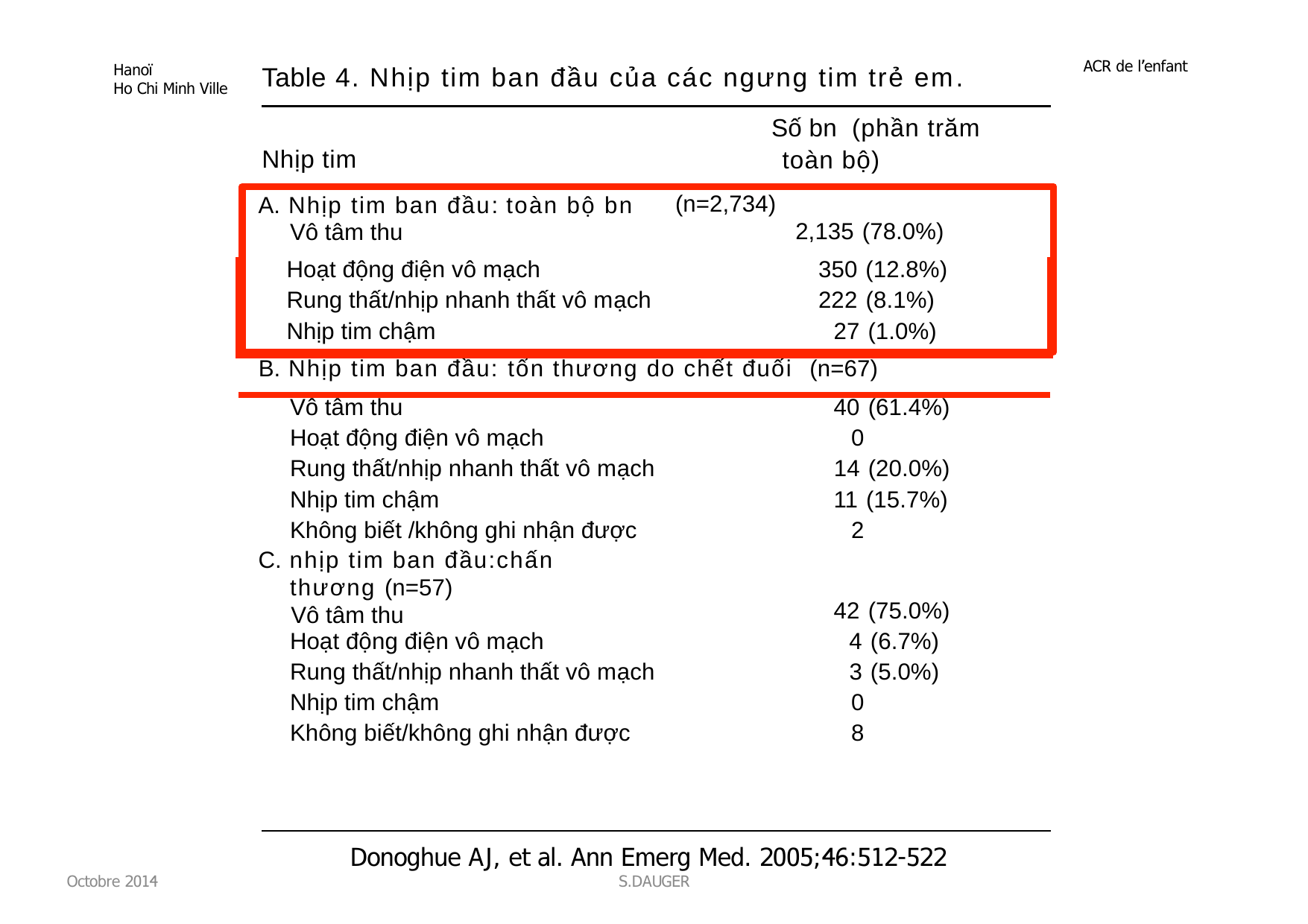

ACR de l’enfant
Table 4. Nhịp tim ban đầu của các ngưng tim trẻ em.
Hanoï
Ho Chi Minh Ville

Số bn  (phần trăm toàn bộ)
Nhịp tim

| A. Nhịp tim ban đầu: toàn bộ bn Vô tâm thu | (n=2,734) 2,135 (78.0%) |
| --- | --- |
| Hoạt động điện vô mạch | 350 (12.8%) |
| Rung thất/nhịp nhanh thất vô mạch | 222 (8.1%) |
| Nhịp tim chậm | 27 (1.0%) |
| B. Nhịp tim ban đầu: tổn thương do chết đuối (n=67) |  |
| Vô tâm thu | 40 (61.4%) |
| Hoạt động điện vô mạch | 0 |
| Rung thất/nhịp nhanh thất vô mạch | 14 (20.0%) |
| Nhịp tim chậm | 11 (15.7%) |
| Không biết /không ghi nhận được | 2 |
| C. nhịp tim ban đầu:chấn thương (n=57) Vô tâm thu | 42 (75.0%) |
| Hoạt động điện vô mạch | 4 (6.7%) |
| Rung thất/nhịp nhanh thất vô mạch | 3 (5.0%) |
| Nhịp tim chậm | 0 |
| Không biết/không ghi nhận được | 8 |

Donoghue AJ, et al. Ann Emerg Med. 2005;46:512-522
Octobre 2014
S.DAUGER